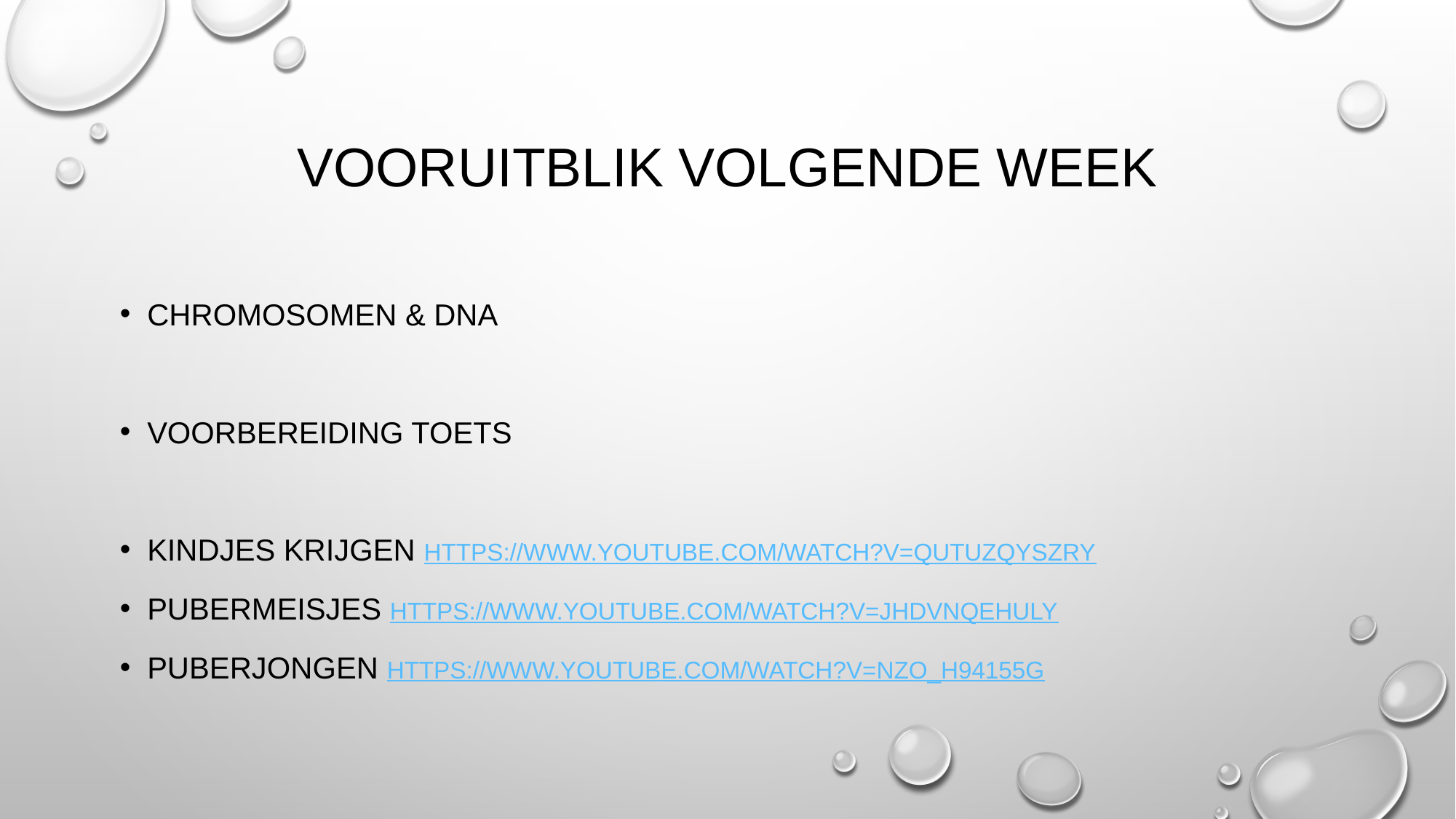

# Vooruitblik volgende week
Chromosomen & dna

Voorbereiding toets

Kindjes krijgen https://www.youtube.com/watch?v=QUtuZqYszRY
Pubermeisjes https://www.youtube.com/watch?v=jhDvNQEHUlY
Puberjongen https://www.youtube.com/watch?v=NzO_h94155g